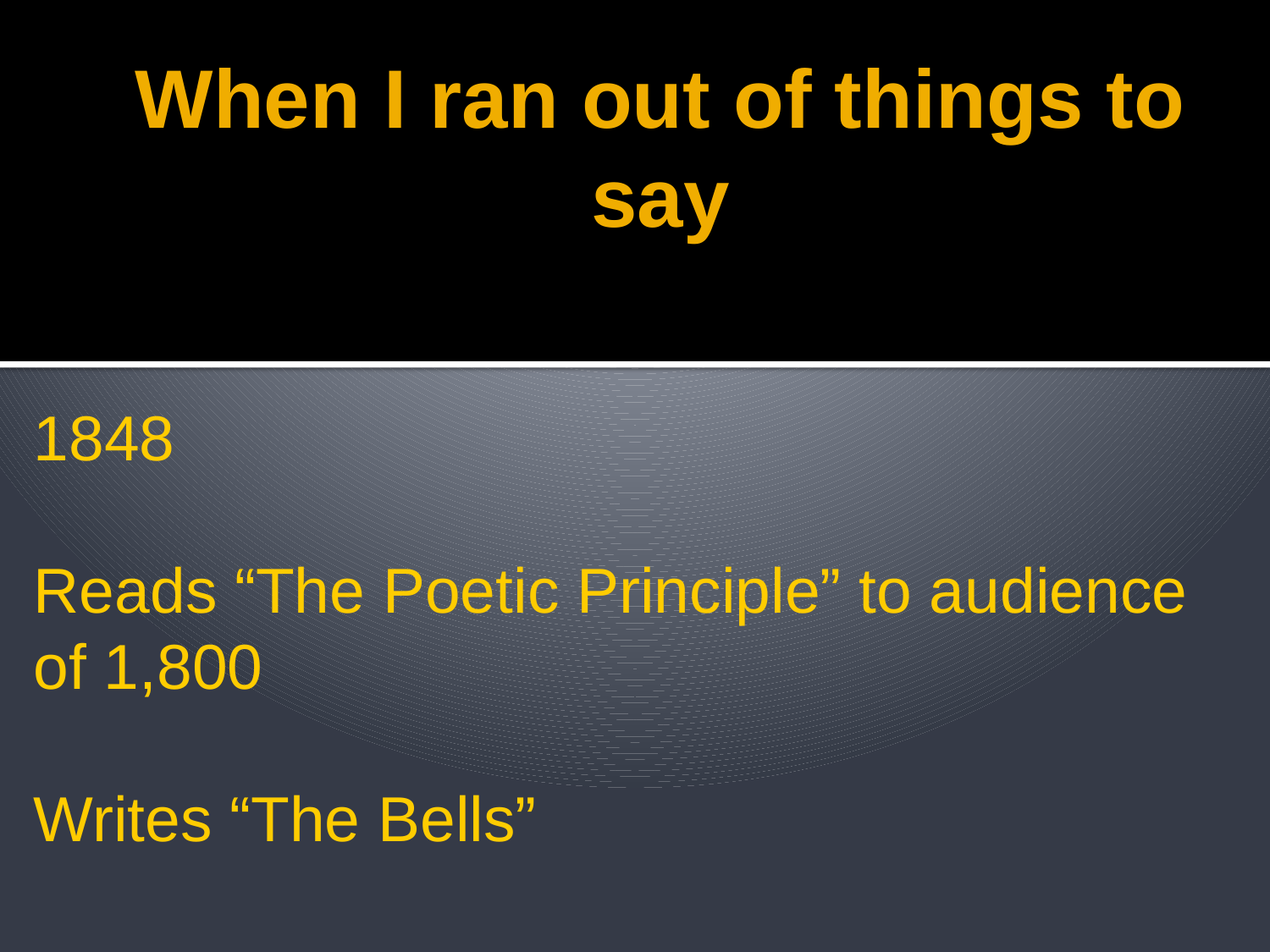

# When I ran out of things to say

1848

Reads “The Poetic Principle” to audience of 1,800

Writes “The Bells”